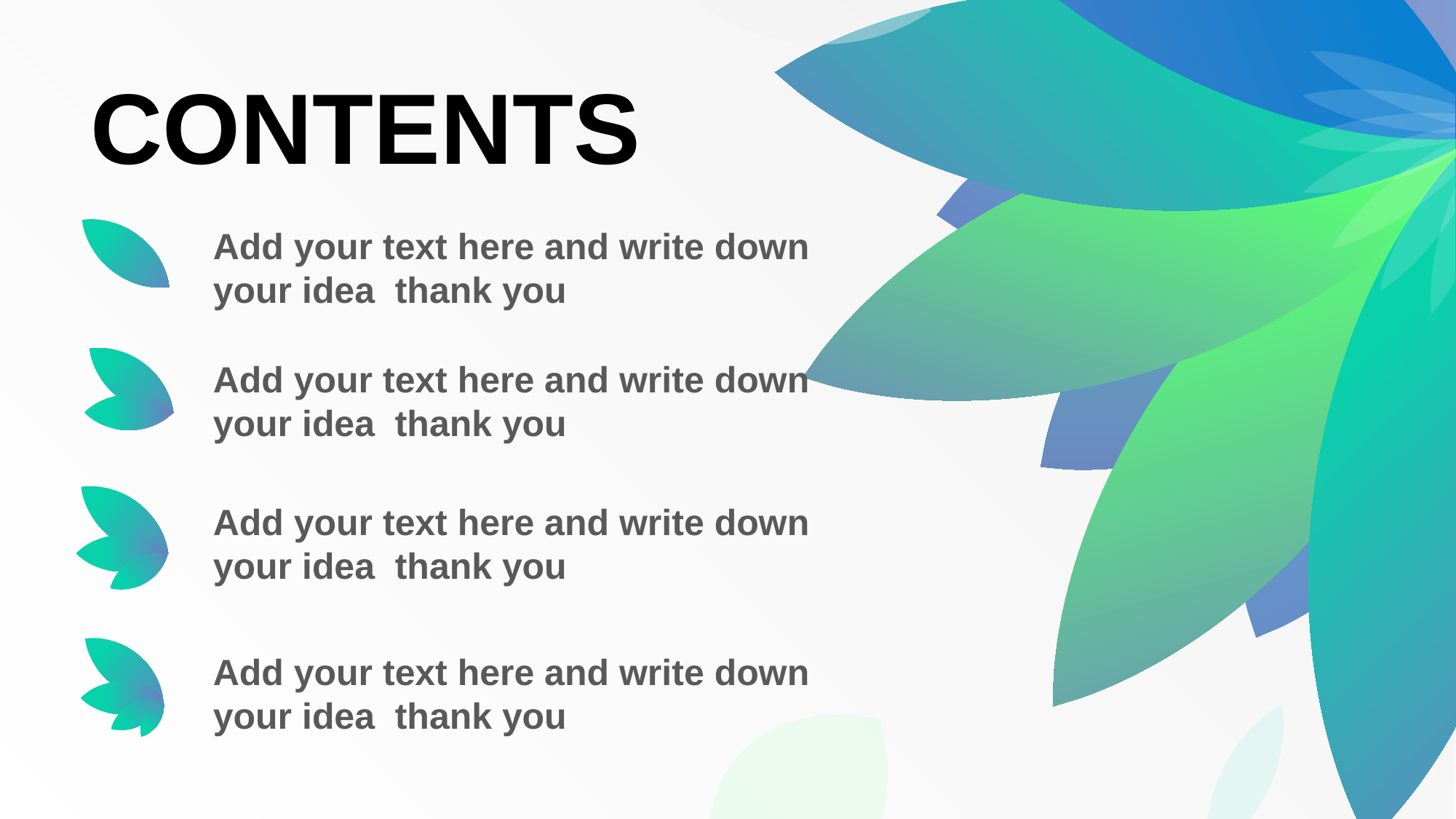

CONTENTS

Add your text here and write down your idea  thank you
Add your text here and write down your idea  thank you

Add your text here and write down your idea  thank you

Add your text here and write down your idea  thank you